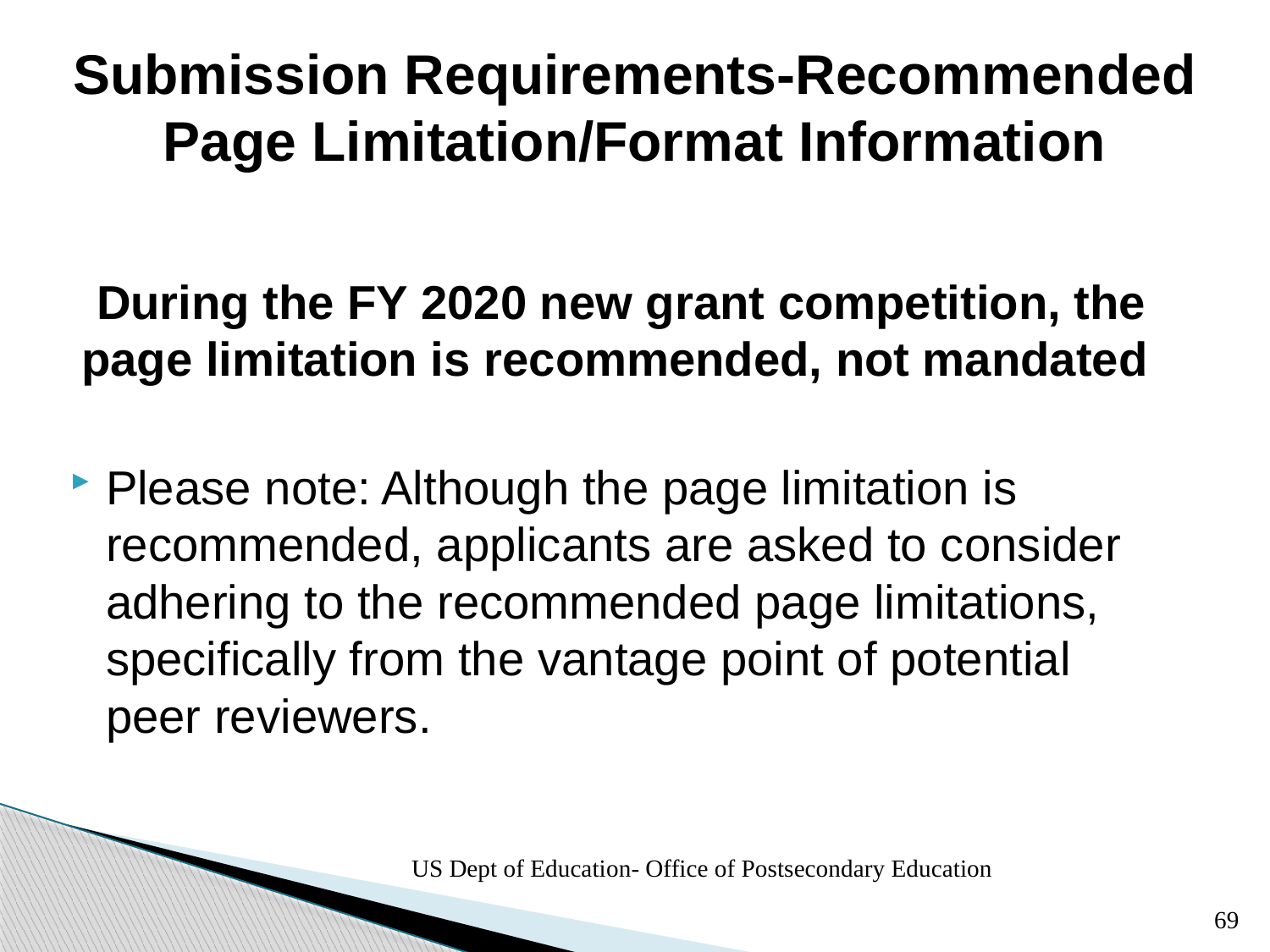

# Submission Requirements-Recommended Page Limitation/Format Information

During the FY 2020 new grant competition, the page limitation is recommended, not mandated

Please note: Although the page limitation is recommended, applicants are asked to consider adhering to the recommended page limitations, specifically from the vantage point of potential peer reviewers.
US Dept of Education- Office of Postsecondary Education
69